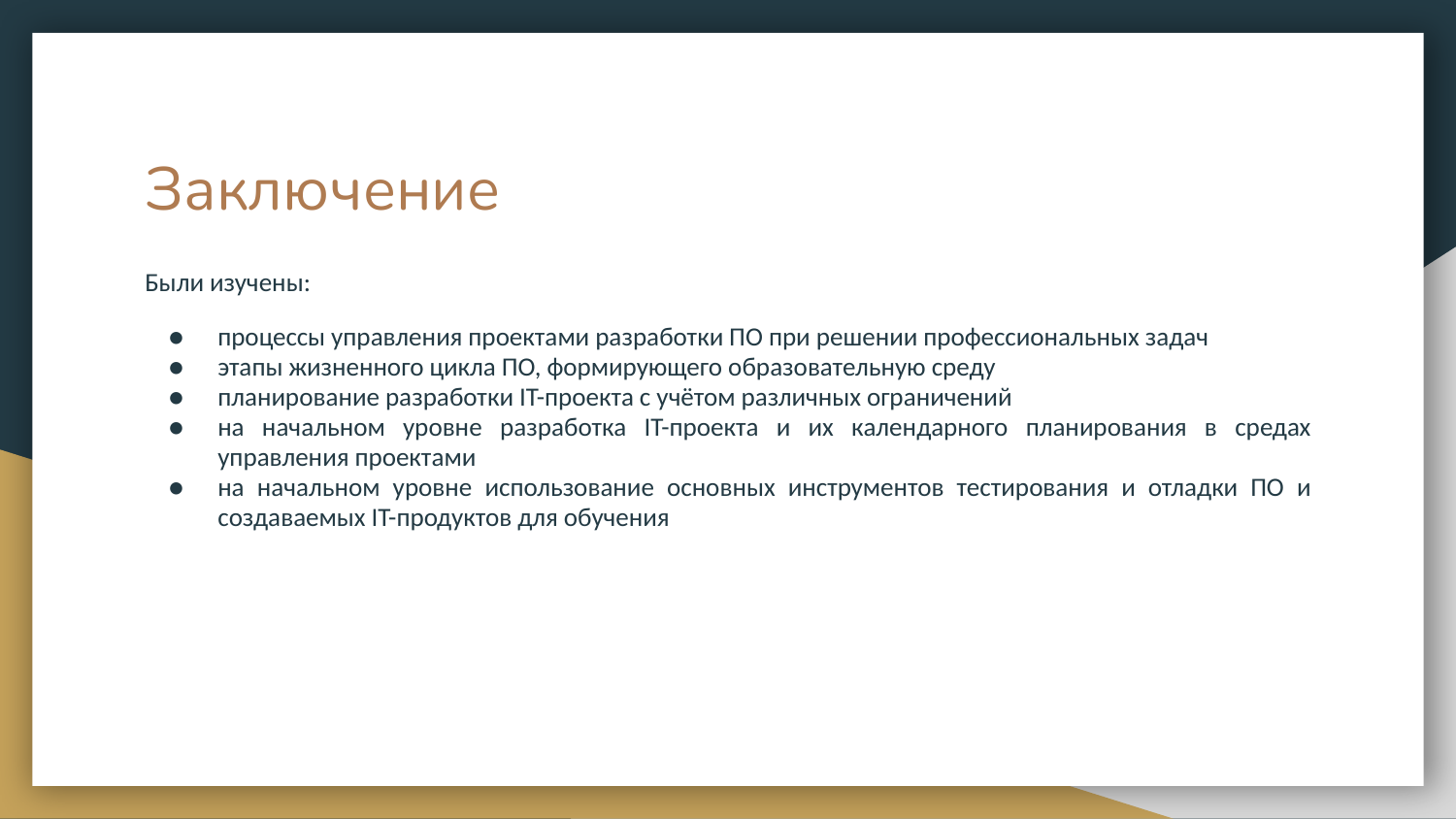

# Заключение
Были изучены:
процессы управления проектами разработки ПО при решении профессиональных задач
этапы жизненного цикла ПО, формирующего образовательную среду
планирование разработки IT-проекта с учётом различных ограничений
на начальном уровне разработка IT-проекта и их календарного планирования в средах управления проектами
на начальном уровне использование основных инструментов тестирования и отладки ПО и создаваемых IT-продуктов для обучения